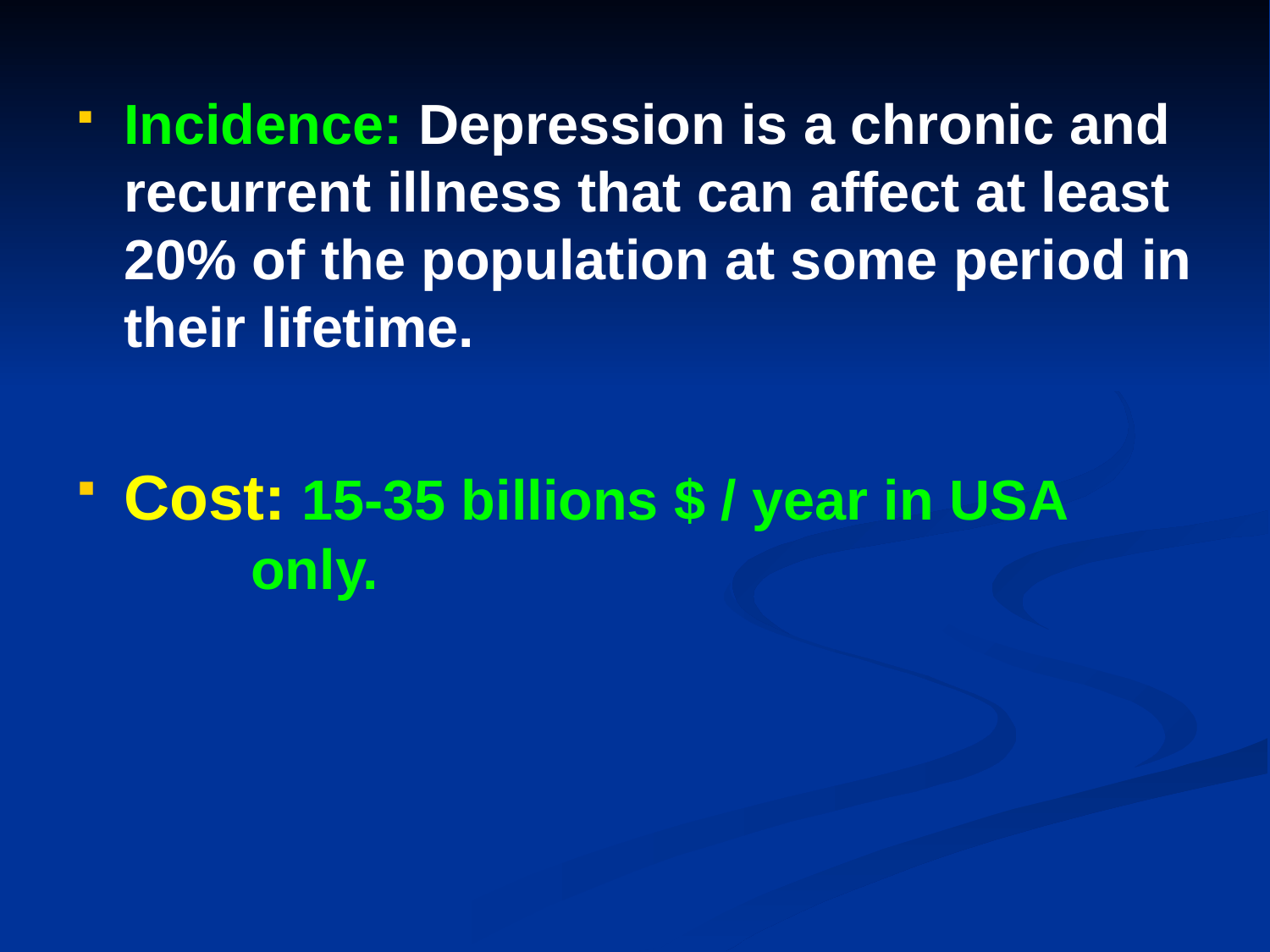

Incidence: Depression is a chronic and recurrent illness that can affect at least 20% of the population at some period in their lifetime.

Cost: 15-35 billions $ / year in USA 		only.